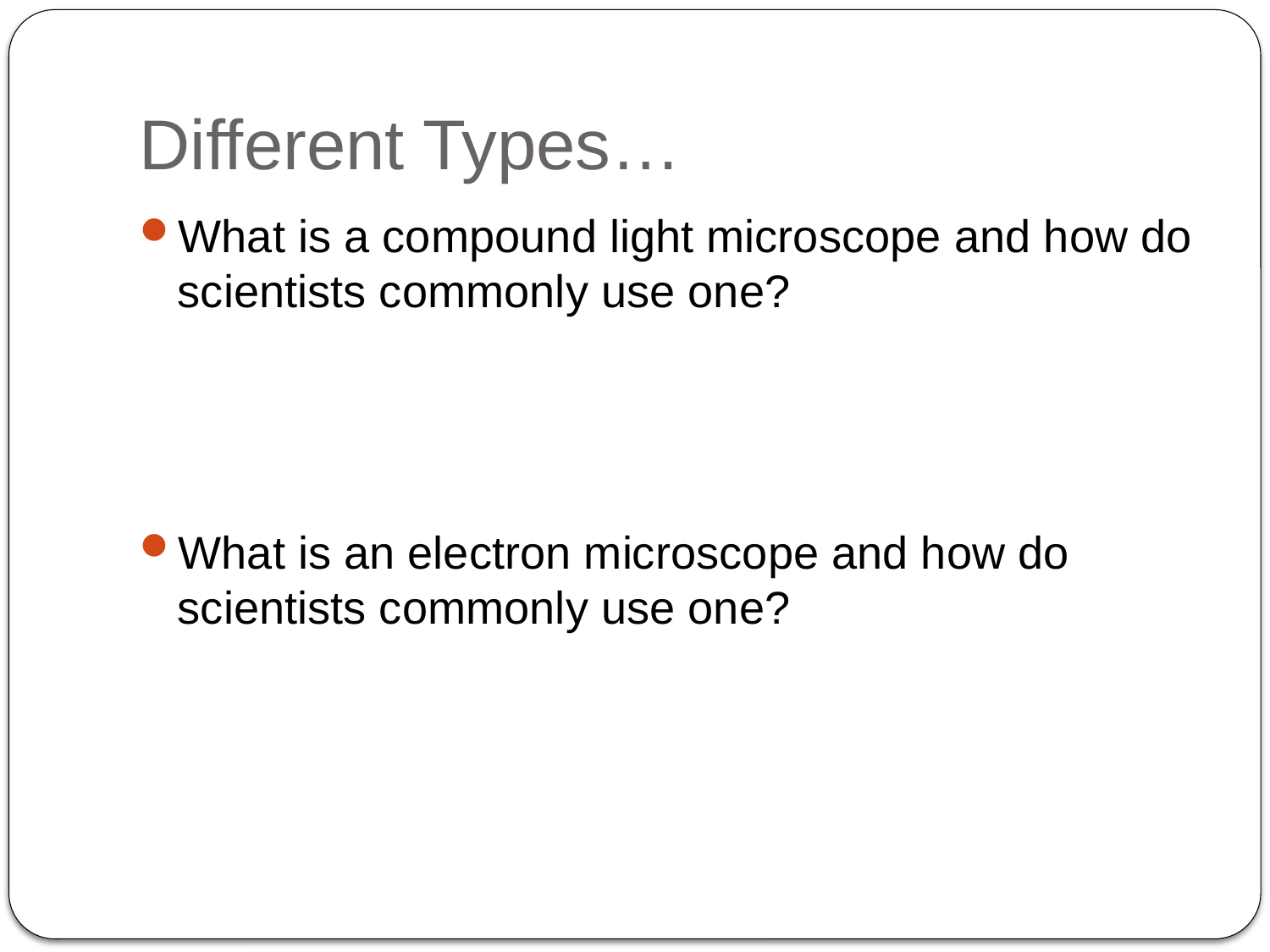

# Different Types…
What is a compound light microscope and how do scientists commonly use one?

What is an electron microscope and how do scientists commonly use one?